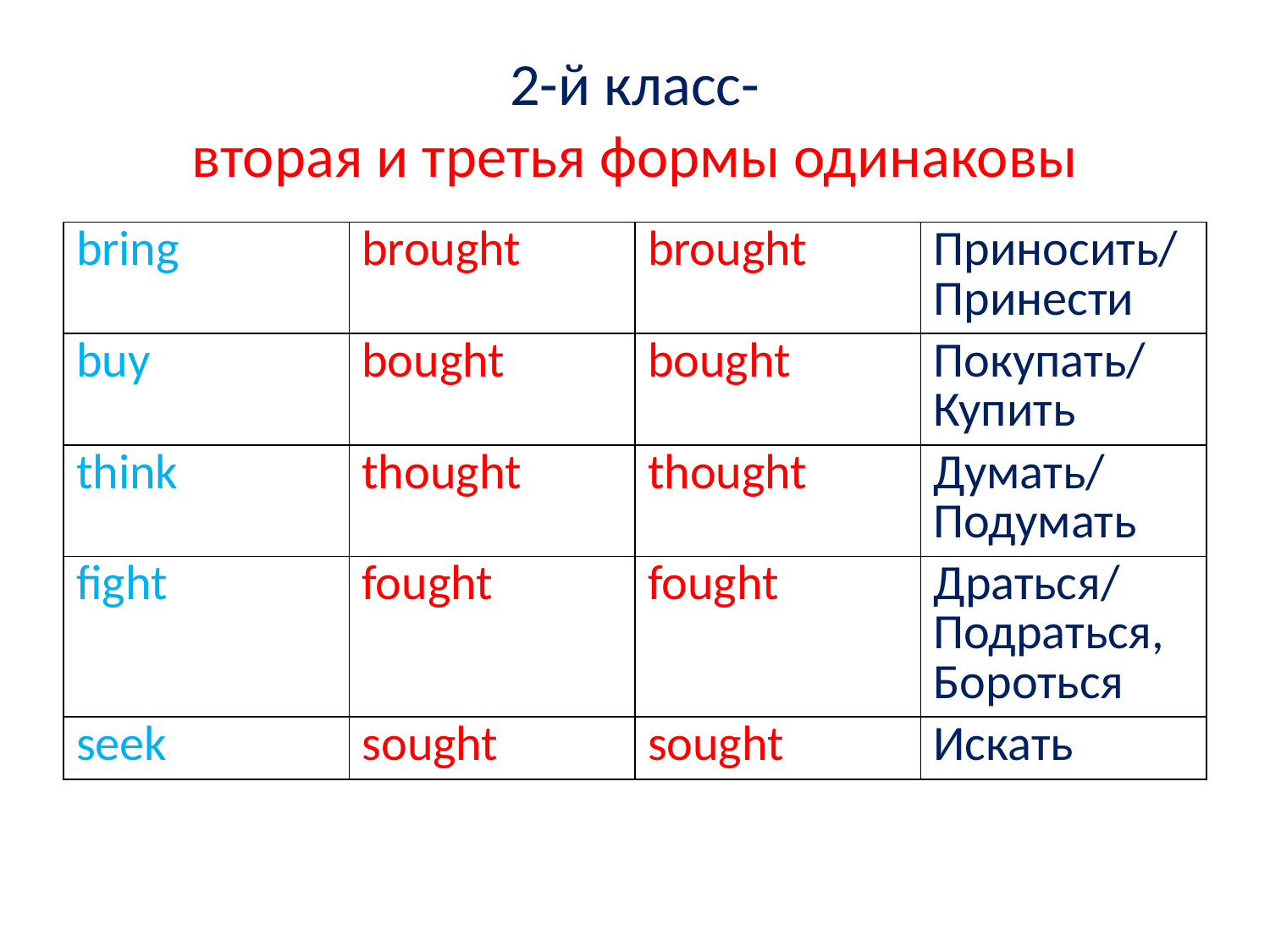

# 2-й класс- вторая и третья формы одинаковы
| bring | brought | brought | Приносить/ Принести |
| --- | --- | --- | --- |
| buy | bought | bought | Покупать/ Купить |
| think | thought | thought | Думать/ Подумать |
| fight | fought | fought | Драться/ Подраться, Бороться |
| seek | sought | sought | Искать |